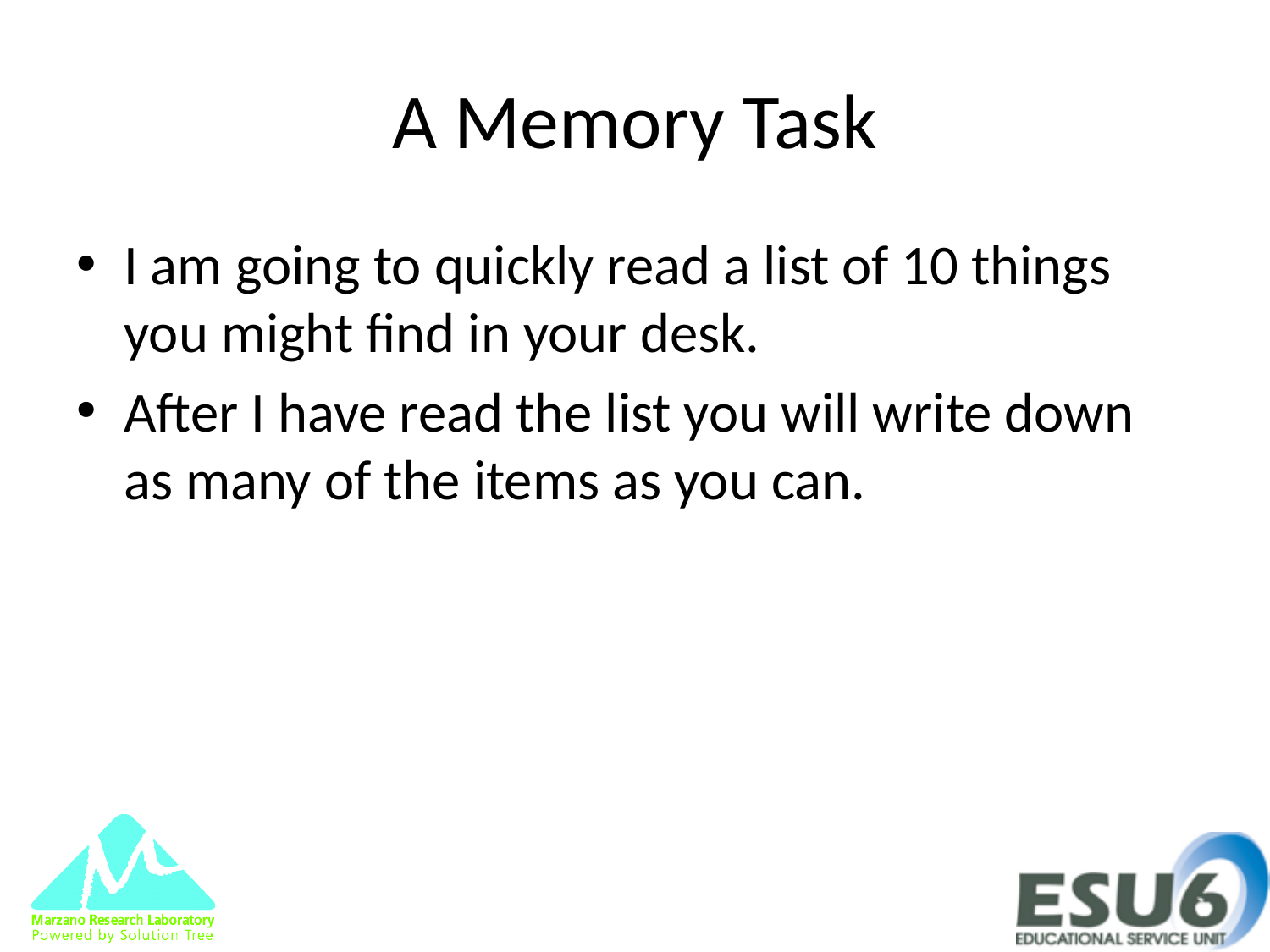

# A Memory Task
I am going to quickly read a list of 10 things you might find in your desk.
After I have read the list you will write down as many of the items as you can.